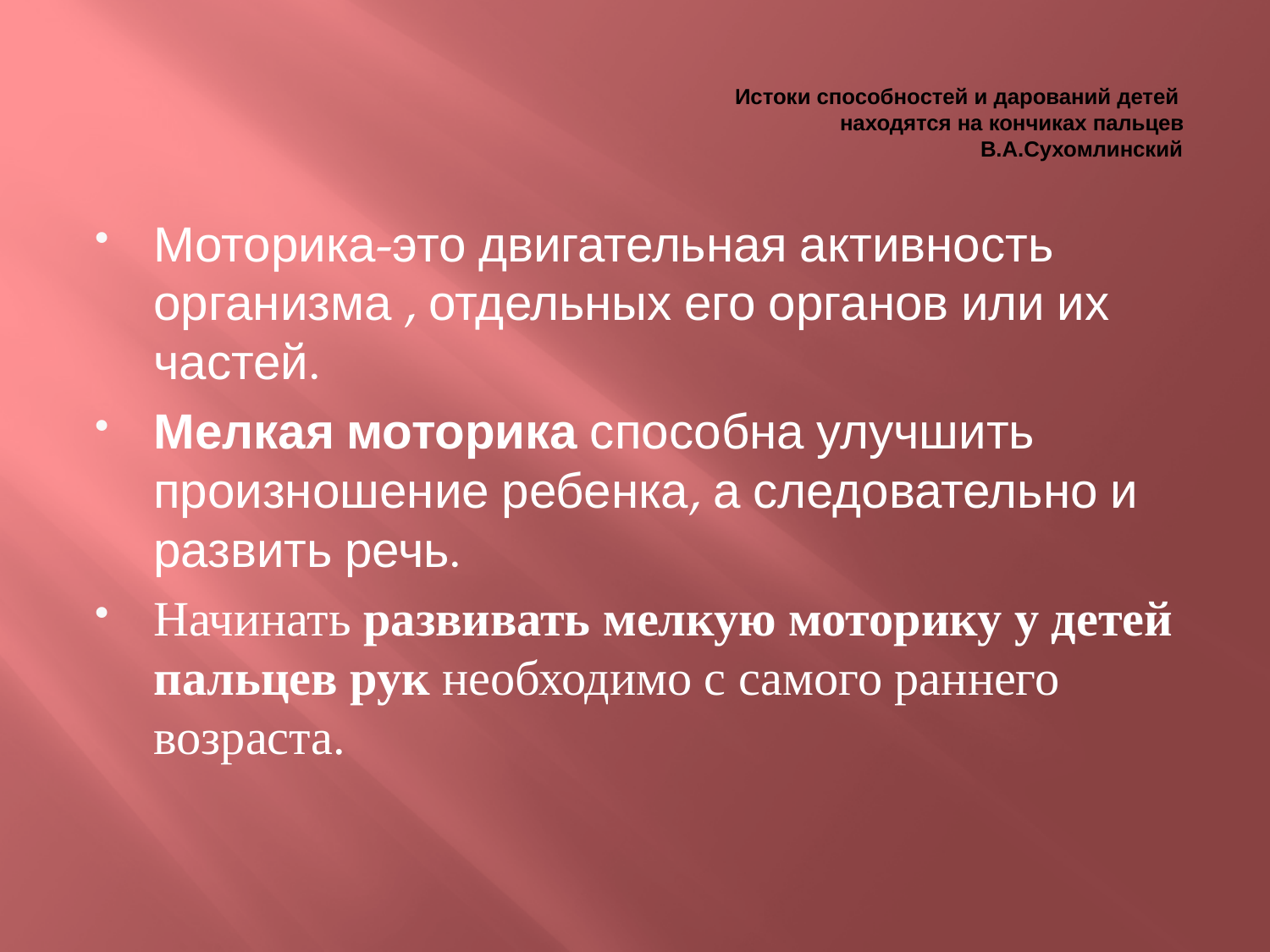

# Истоки способностей и дарований детей находятся на кончиках пальцев В.А.Сухомлинский
Моторика-это двигательная активность организма , отдельных его органов или их частей.
Мелкая моторика способна улучшить произношение ребенка, а следовательно и развить речь.
Начинать развивать мелкую моторику у детей пальцев рук необходимо с самого раннего возраста.